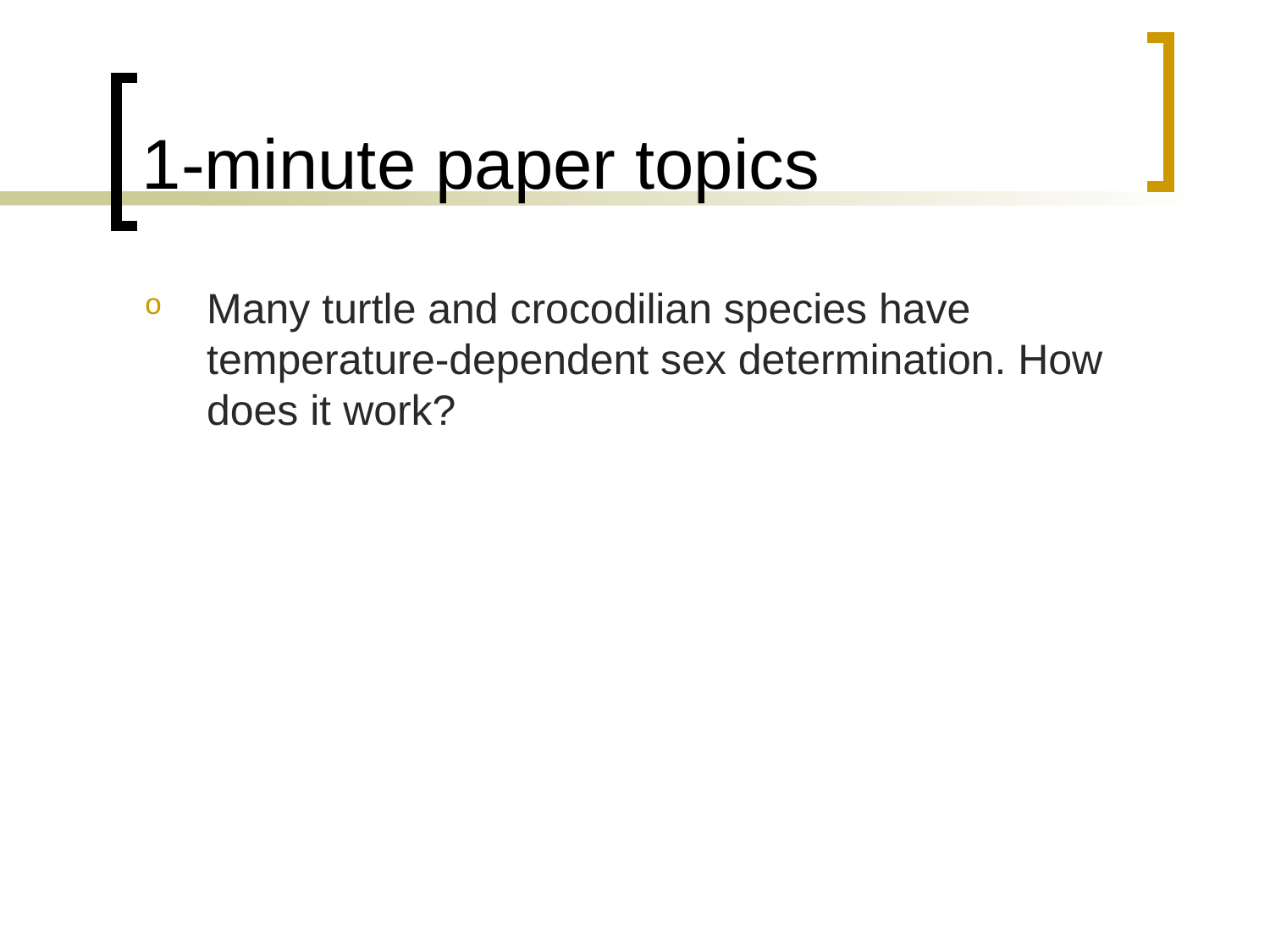

# 1-minute paper topics
Many turtle and crocodilian species have temperature-dependent sex determination. How does it work?